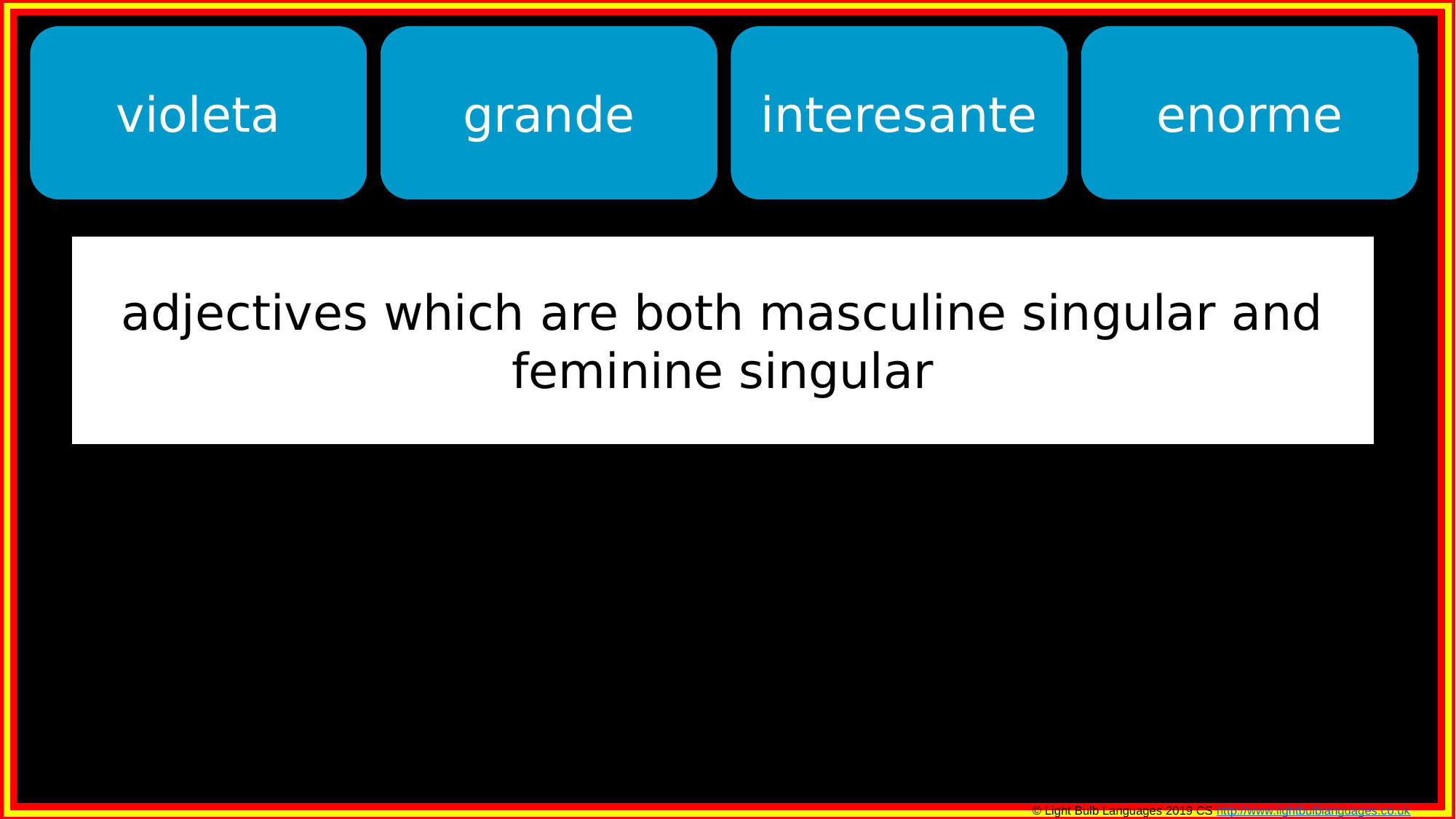

violeta
grande
interesante
enorme
adjectives which are both masculine singular and feminine singular
© Light Bulb Languages 2019 CS http://www.lightbulblanguages.co.uk